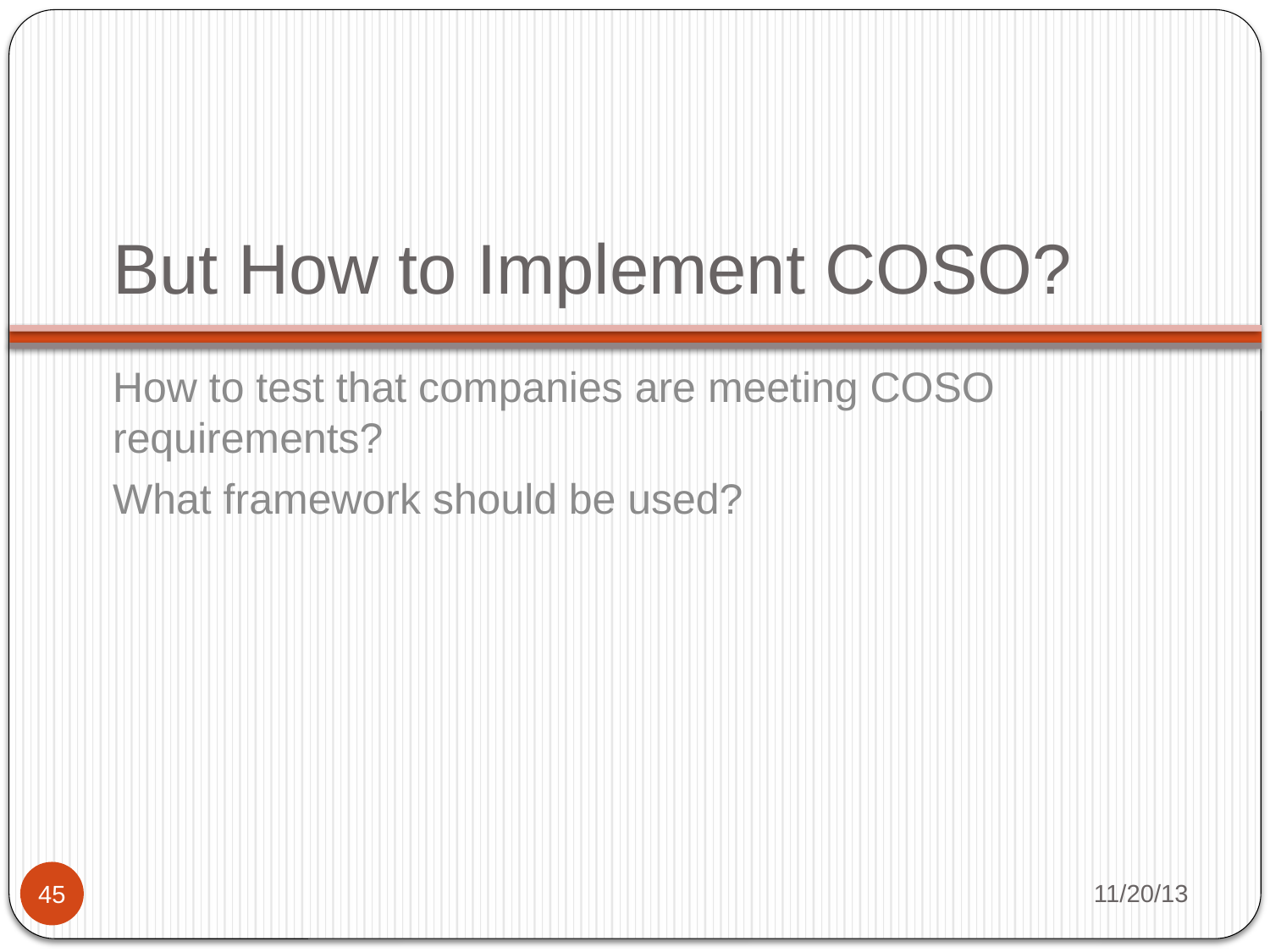

# But How to Implement COSO?
How to test that companies are meeting COSO requirements?
What framework should be used?
11/20/13
45